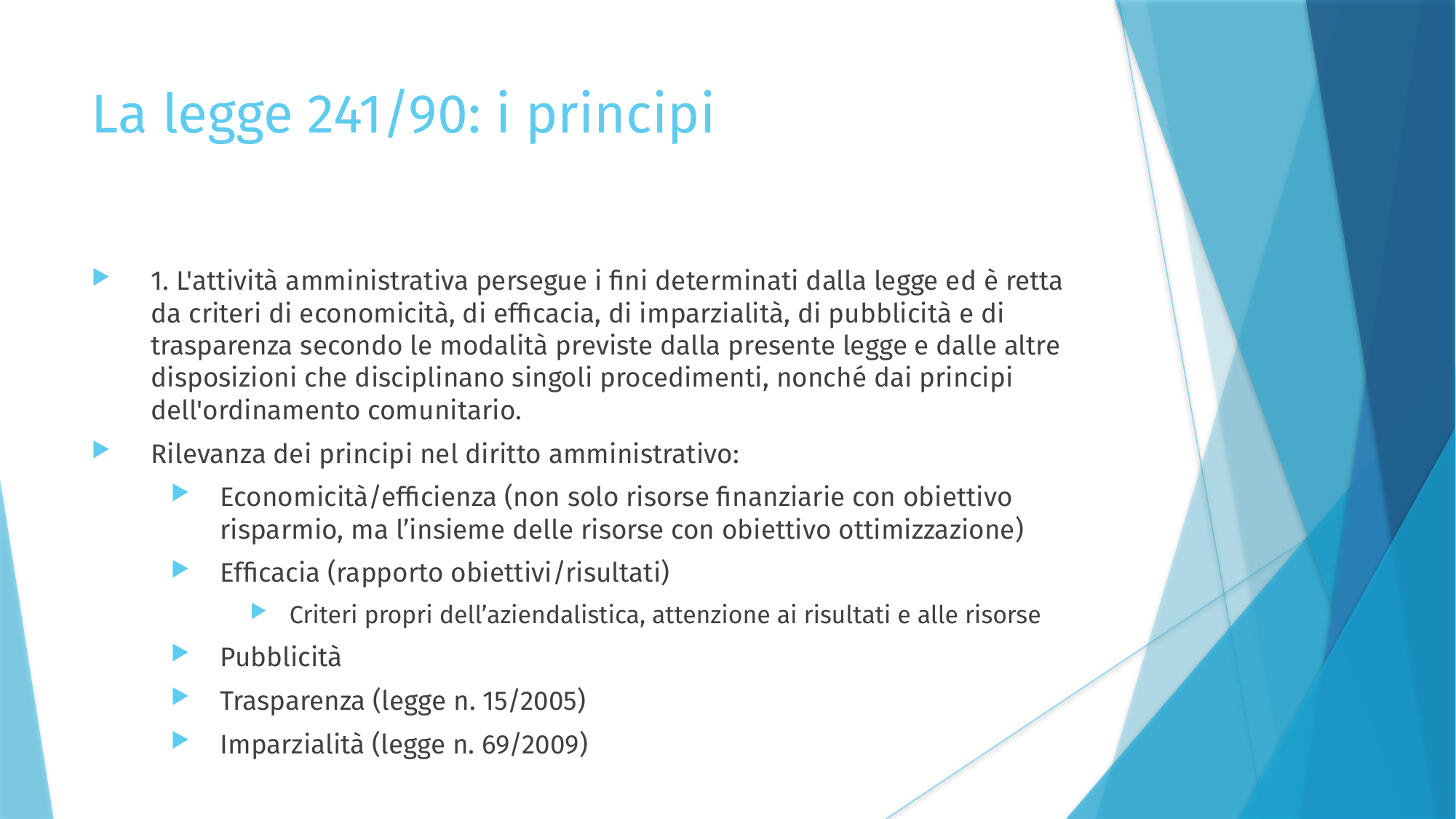

La legge 241/90: i principi
1. L'attività amministrativa persegue i fini determinati dalla legge ed è retta da criteri di economicità, di efficacia, di imparzialità, di pubblicità e di trasparenza secondo le modalità previste dalla presente legge e dalle altre disposizioni che disciplinano singoli procedimenti, nonché dai principi dell'ordinamento comunitario.
Rilevanza dei principi nel diritto amministrativo:
Economicità/efficienza (non solo risorse finanziarie con obiettivo risparmio, ma l’insieme delle risorse con obiettivo ottimizzazione)
Efficacia (rapporto obiettivi/risultati)
Criteri propri dell’aziendalistica, attenzione ai risultati e alle risorse
Pubblicità
Trasparenza (legge n. 15/2005)
Imparzialità (legge n. 69/2009)